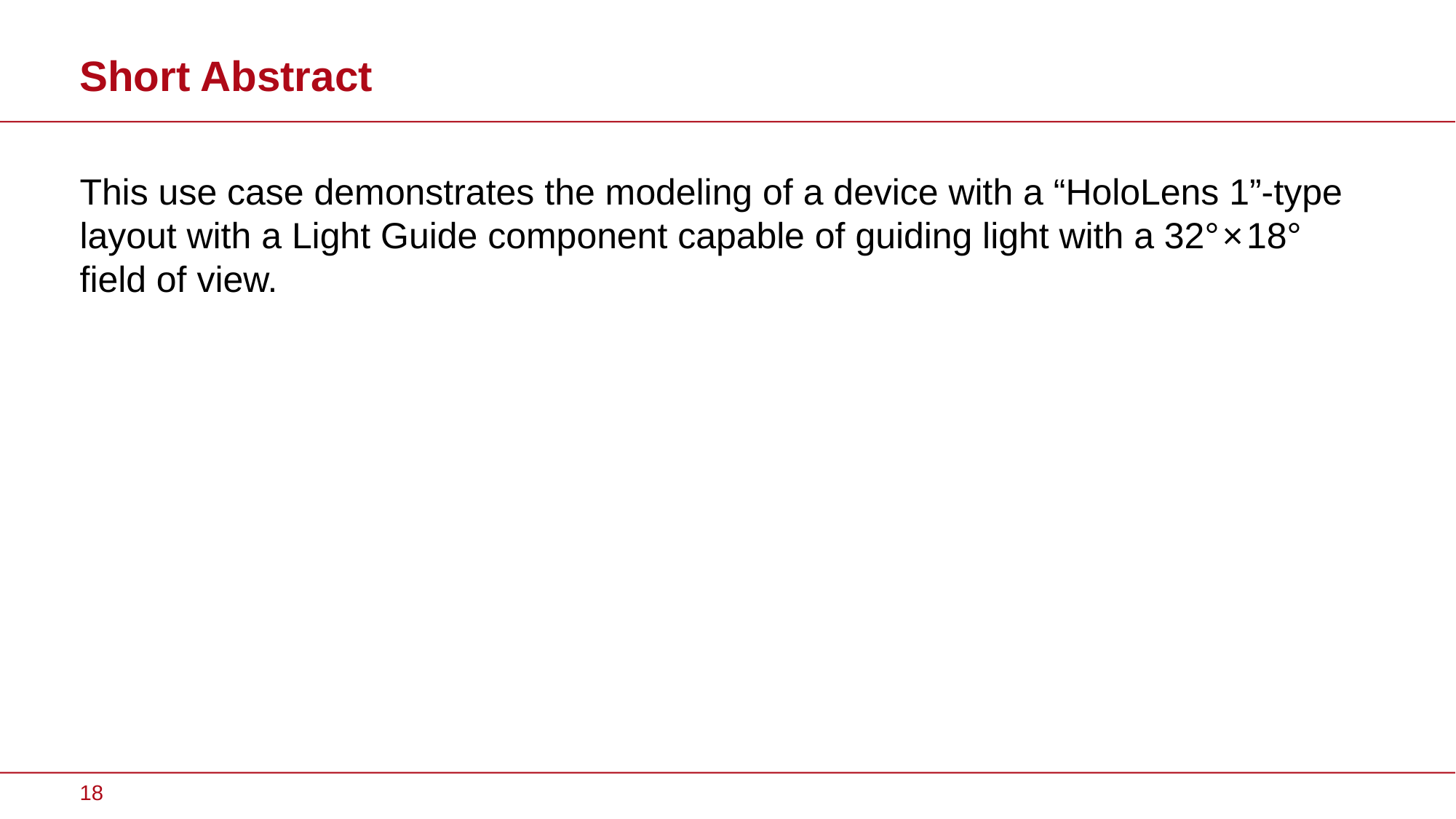

# Short Abstract
This use case demonstrates the modeling of a device with a “HoloLens 1”-type layout with a Light Guide component capable of guiding light with a 32° × 18° field of view.
18